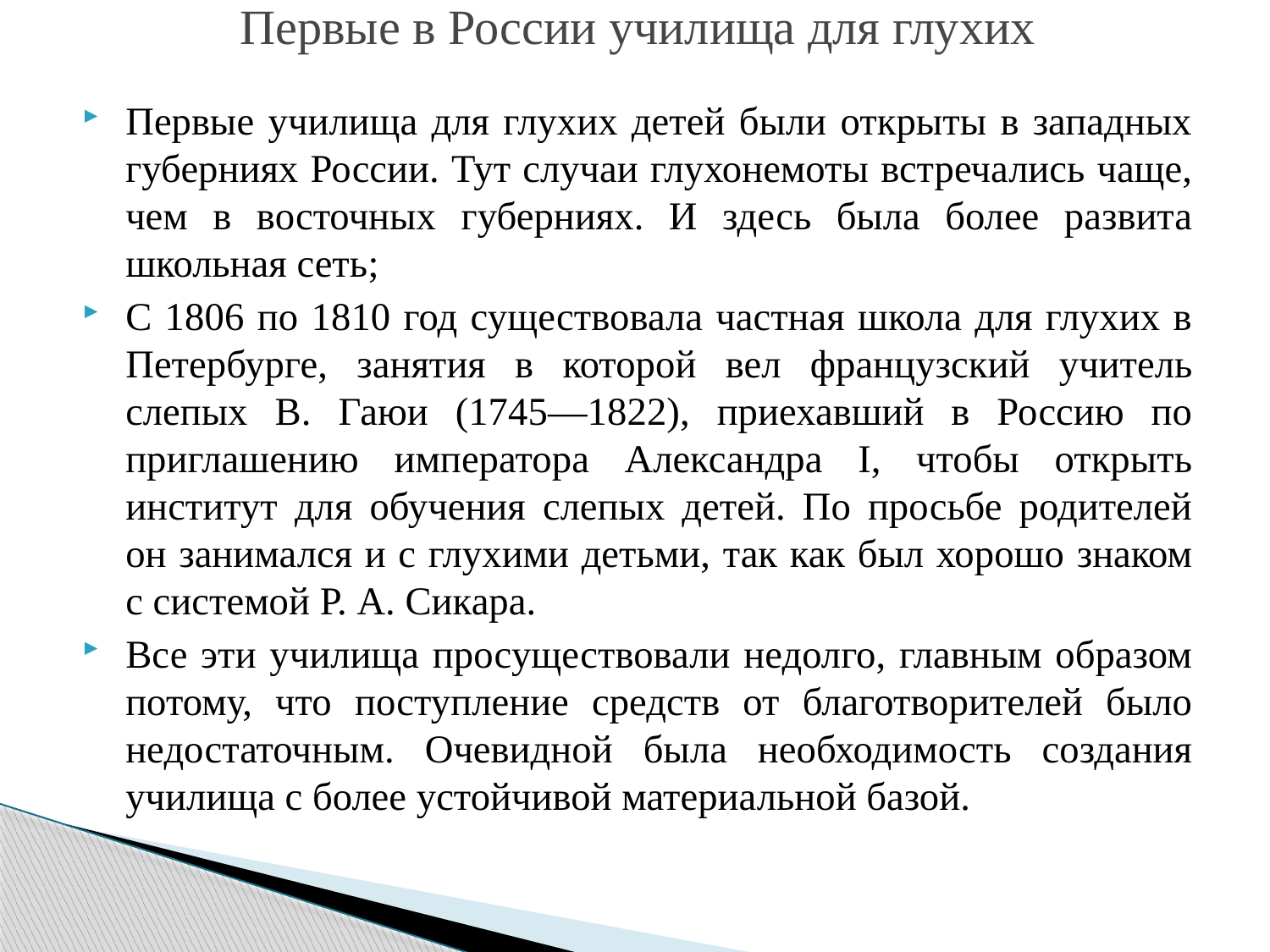

# Первые в России училища для глухих
Первые училища для глухих детей были открыты в западных губерниях России. Тут случаи глухонемоты встречались чаще, чем в восточных губерниях. И здесь была более развита школьная сеть;
С 1806 по 1810 год существовала частная школа для глухих в Петербурге, занятия в которой вел французский учитель слепых В. Гаюи (1745—1822), приехавший в Россию по приглашению императора Александра I, чтобы открыть институт для обучения слепых детей. По просьбе родителей он занимался и с глухими детьми, так как был хорошо знаком с системой Р. А. Сикара.
Все эти училища просуществовали недолго, главным образом потому, что поступление средств от благотворителей было недостаточным. Очевидной была необходимость создания училища с более устойчивой материальной базой.